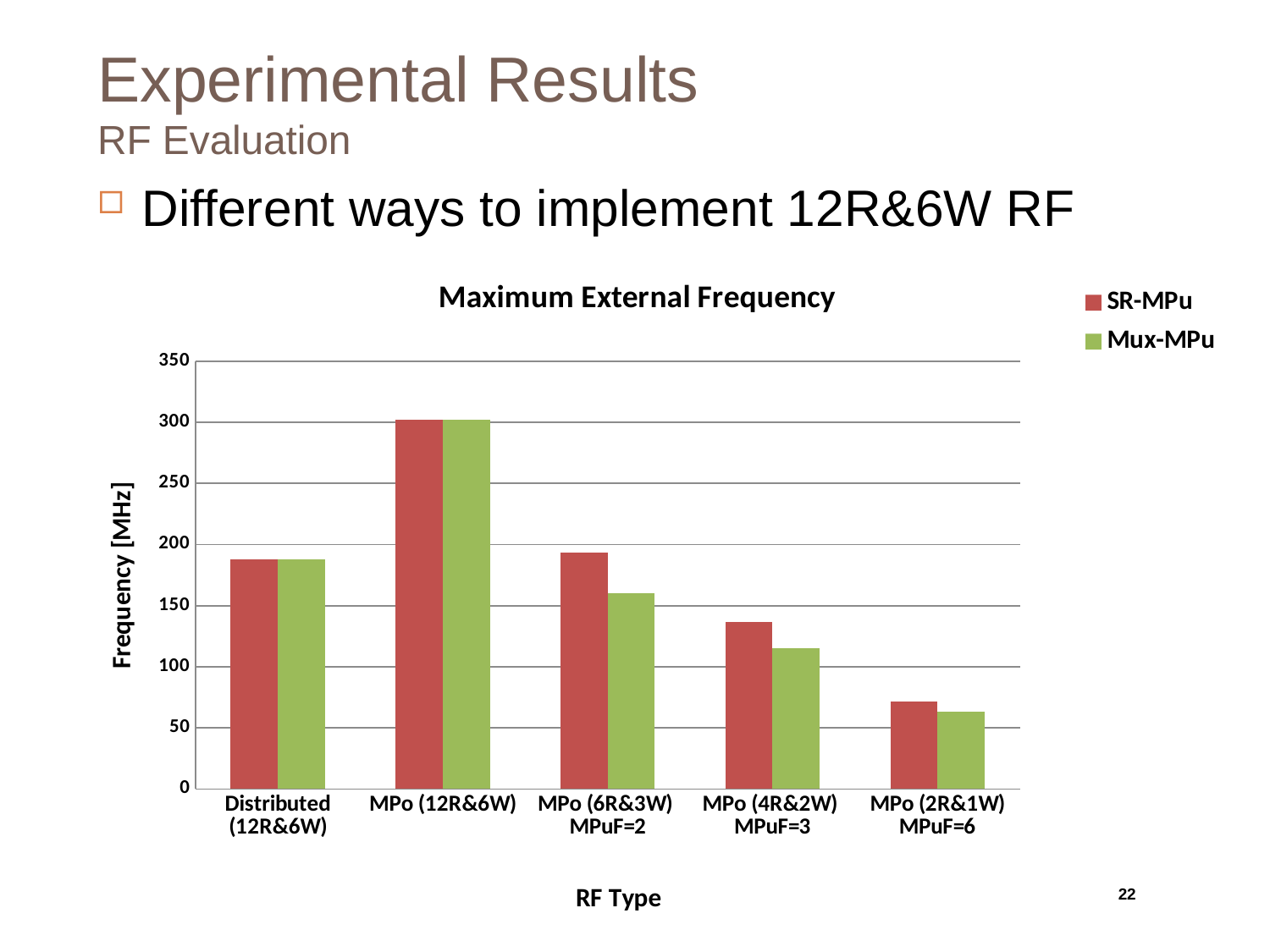

# Experimental Results RF Evaluation
Different ways to implement 12R&6W RF

### Chart: Maximum External Frequency

| Category | SR-MPu | Mux-MPu |
|---|---|---|
| Distributed (12R&6W) | 187.793 | 187.793 |
| MPo (12R&6W) | 302.115 | 302.115 |
| MPo (6R&3W)  MPuF=2 | 193.125 | 160.411 |
| MPo (4R&2W)  MPuF=3 | 136.277 | 114.982 |
| MPo (2R&1W) MPuF=6 | 71.654 | 62.941 |
22